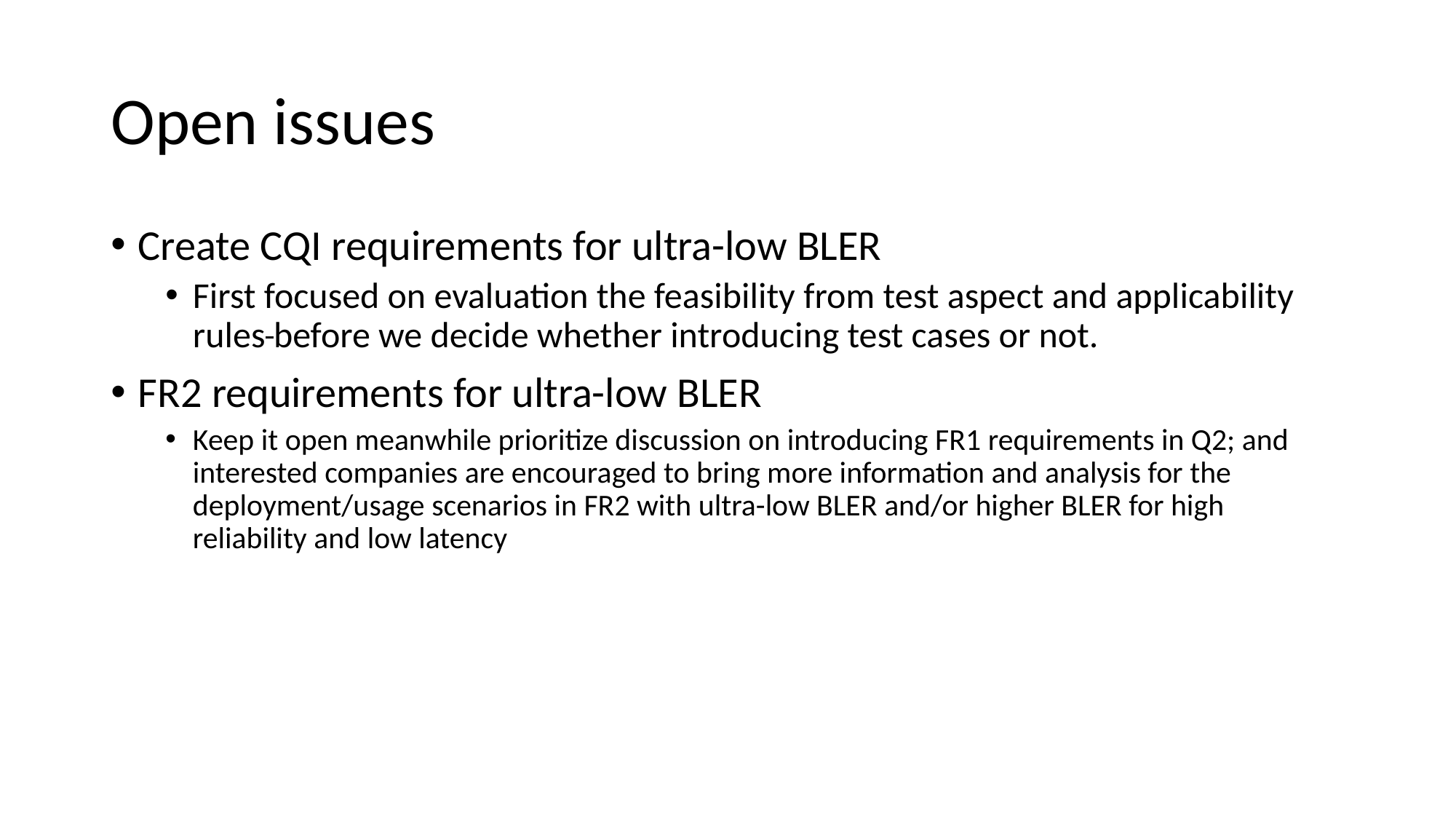

# Open issues
Create CQI requirements for ultra-low BLER
First focused on evaluation the feasibility from test aspect and applicability rules before we decide whether introducing test cases or not.
FR2 requirements for ultra-low BLER
Keep it open meanwhile prioritize discussion on introducing FR1 requirements in Q2; and interested companies are encouraged to bring more information and analysis for the deployment/usage scenarios in FR2 with ultra-low BLER and/or higher BLER for high reliability and low latency